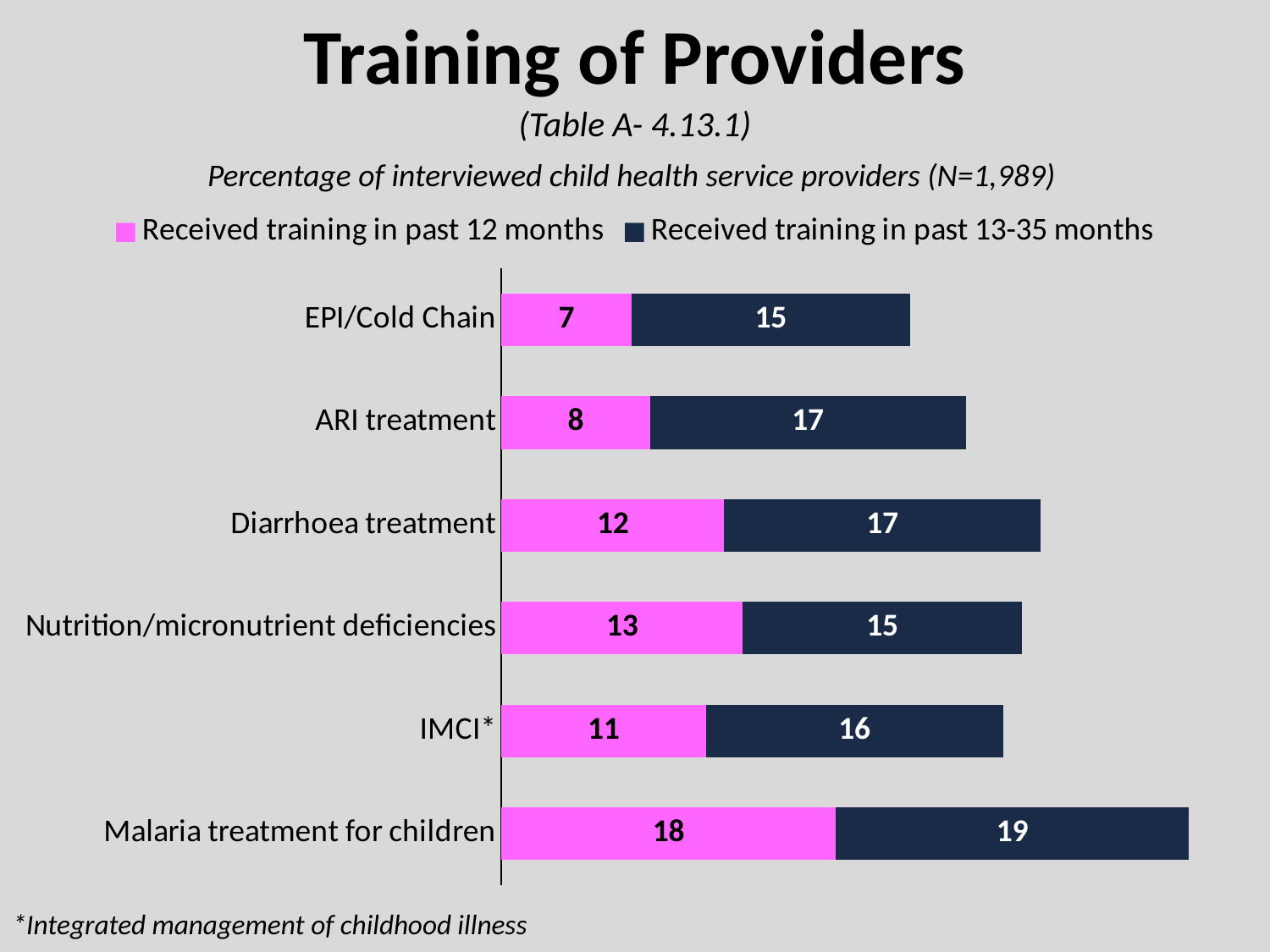

# Training of Providers
(Table A- 4.13.1)
Percentage of interviewed child health service providers (N=1,989)

### Chart

| Category | Received training in past 12 months | Received training in past 13-35 months |
|---|---|---|
| Malaria treatment for children | 18.0 | 19.0 |
| IMCI* | 11.0 | 16.0 |
| Nutrition/micronutrient deficiencies | 13.0 | 15.0 |
| Diarrhoea treatment | 12.0 | 17.0 |
| ARI treatment | 8.0 | 17.0 |
| EPI/Cold Chain | 7.0 | 15.0 |
*Integrated management of childhood illness